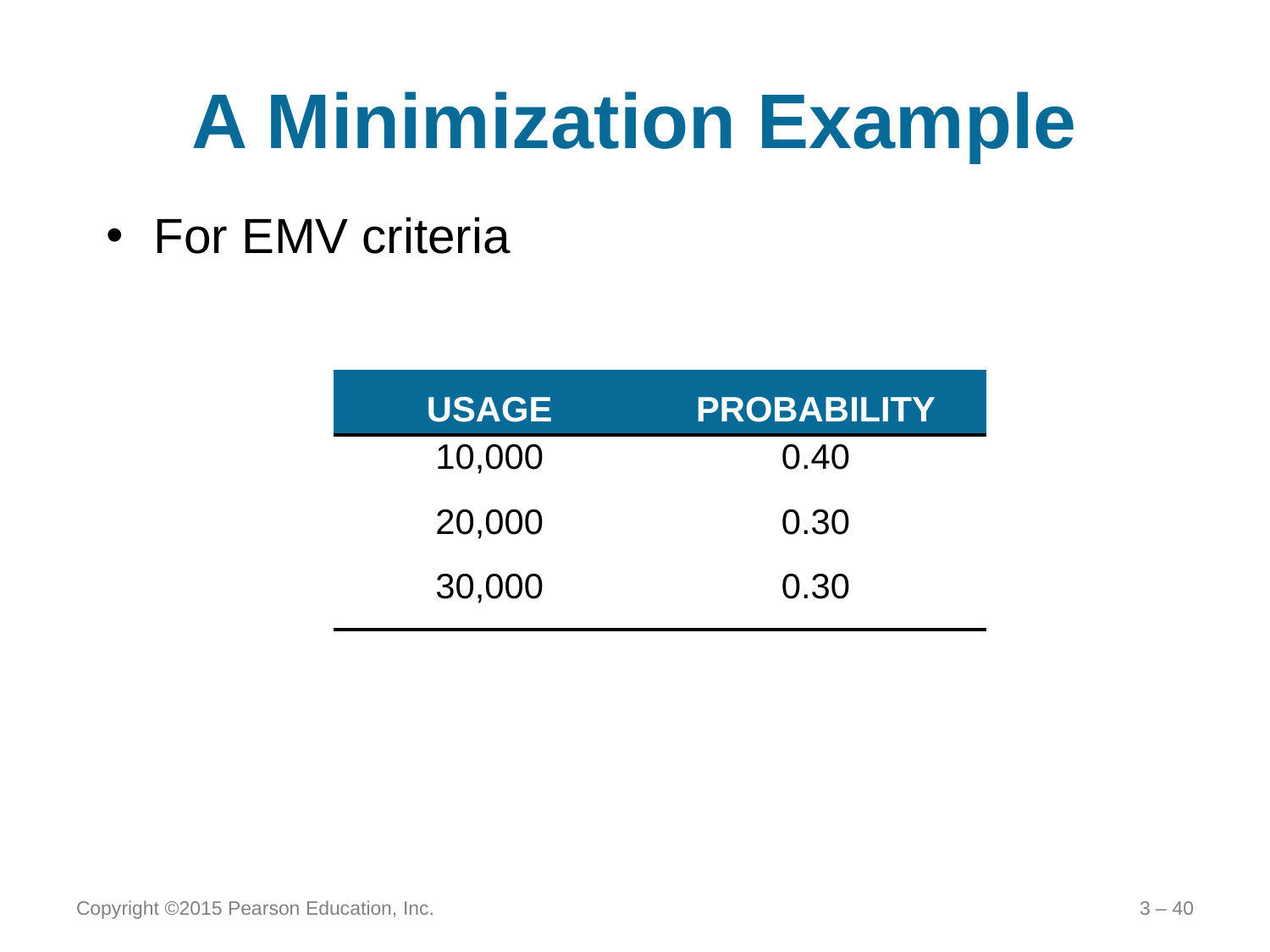

# A Minimization Example
For EMV criteria
| USAGE | PROBABILITY |
| --- | --- |
| 10,000 | 0.40 |
| 20,000 | 0.30 |
| 30,000 | 0.30 |
Copyright ©2015 Pearson Education, Inc.
3 – 40